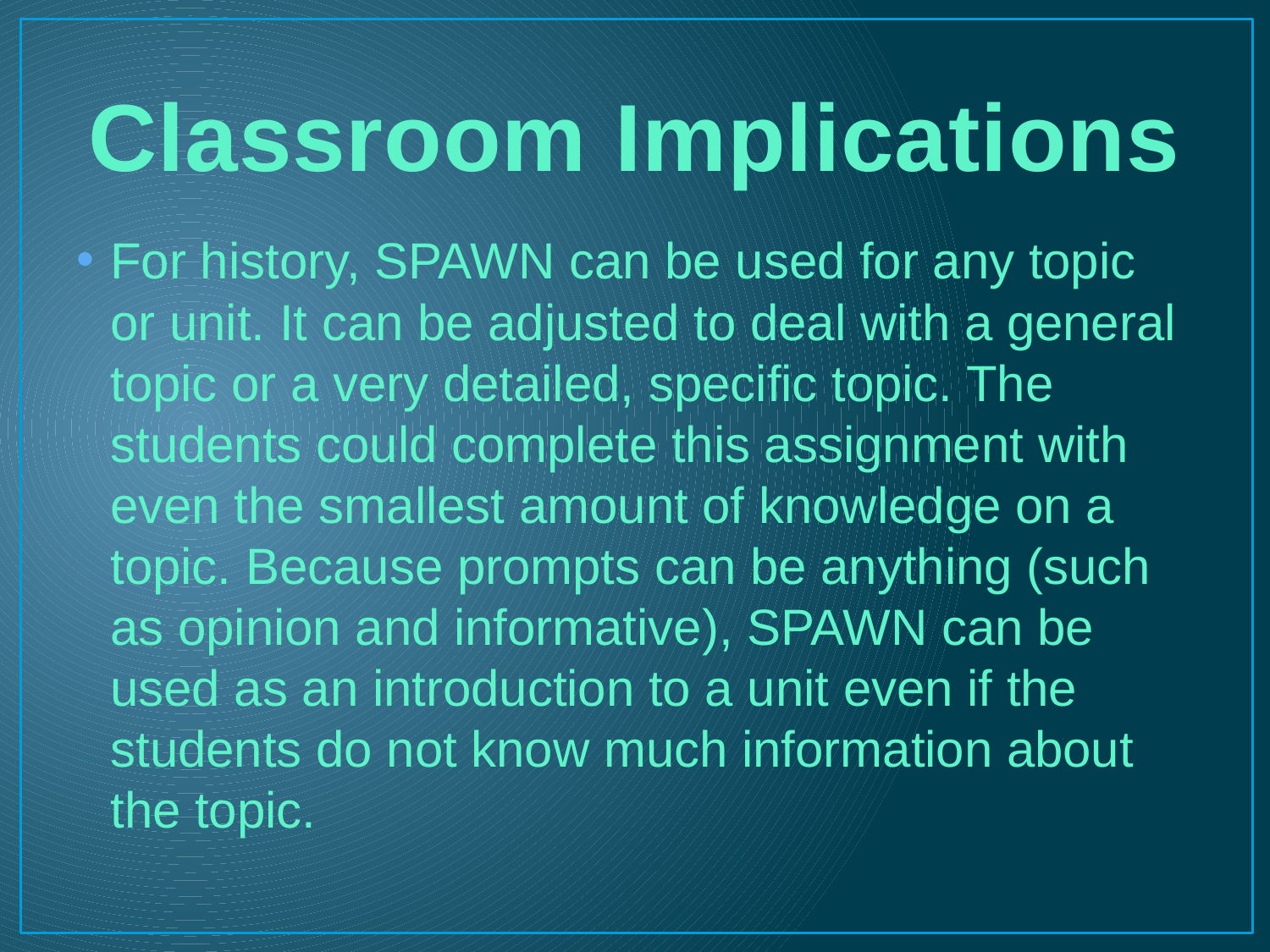

# Classroom Implications
For history, SPAWN can be used for any topic or unit. It can be adjusted to deal with a general topic or a very detailed, specific topic. The students could complete this assignment with even the smallest amount of knowledge on a topic. Because prompts can be anything (such as opinion and informative), SPAWN can be used as an introduction to a unit even if the students do not know much information about the topic.